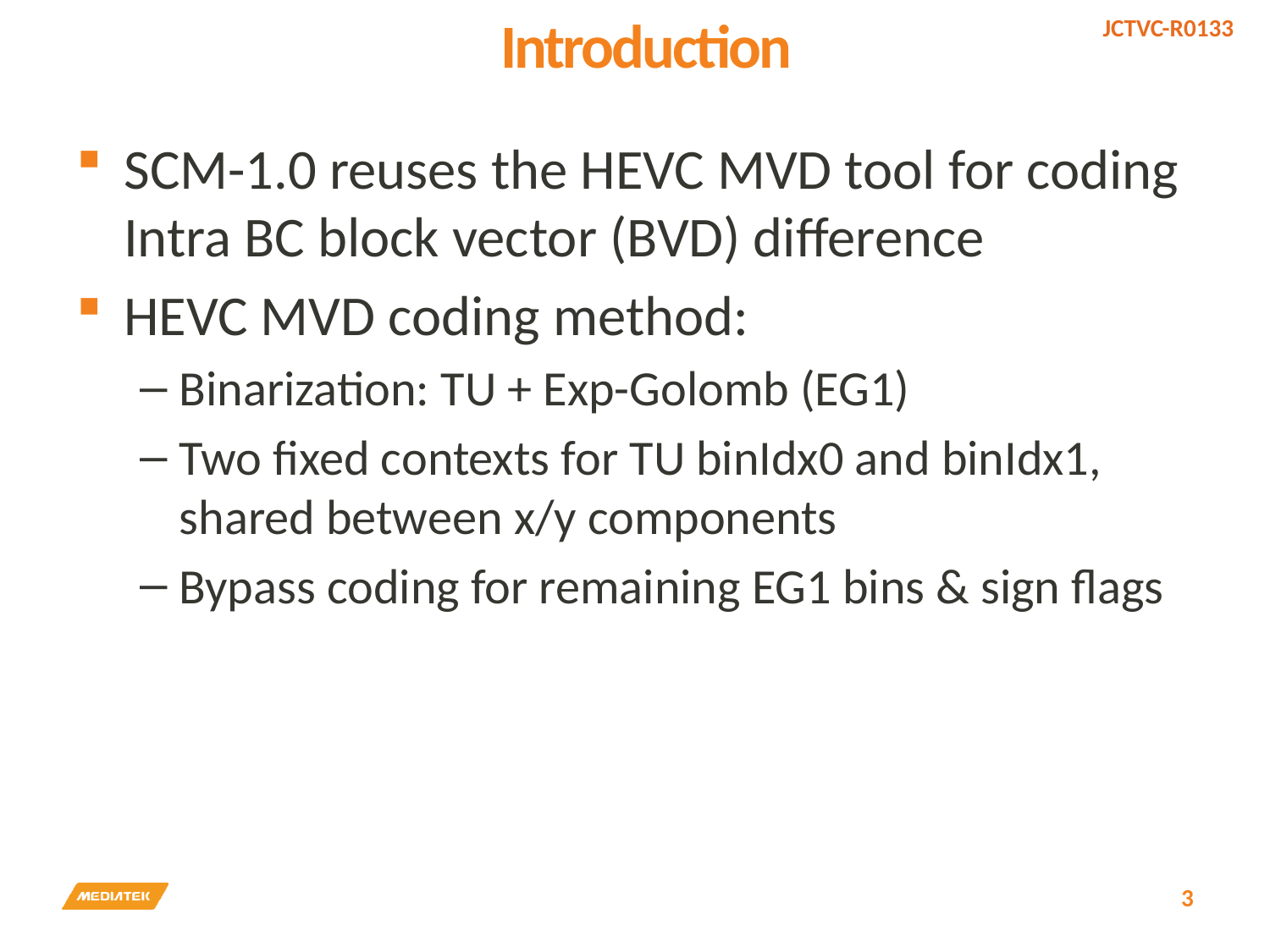

# Introduction
SCM-1.0 reuses the HEVC MVD tool for coding Intra BC block vector (BVD) difference
HEVC MVD coding method:
Binarization: TU + Exp-Golomb (EG1)
Two fixed contexts for TU binIdx0 and binIdx1, shared between x/y components
Bypass coding for remaining EG1 bins & sign flags
3